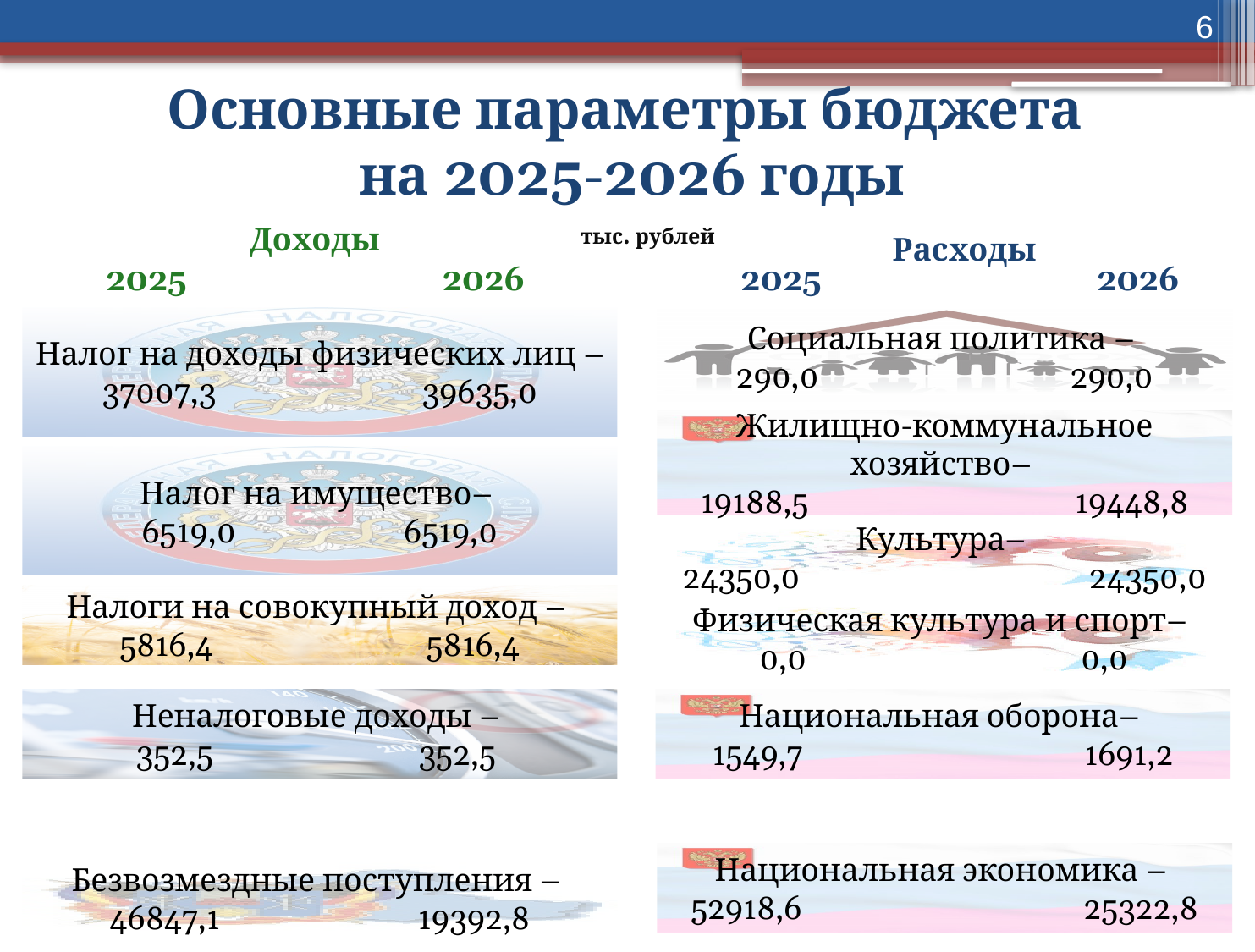

6
Основные параметры бюджета
на 2025-2026 годы

Доходы
тыс. рублей
Расходы
2025
2026
2025
2026
Налог на доходы физических лиц – 37007,3                           39635,0
Социальная политика –
290,0                                 290,0
Жилищно-коммунальное хозяйство–
19188,5                                   19448,8
Налог на имущество–
6519,0                      6519,0
Культура–
24350,0                                      24350,0
Налоги на совокупный доход –
5816,4                            5816,4
Физическая культура и спорт–
0,0                                    0,0
Национальная оборона–
1549,7                                     1691,2
Неналоговые доходы –
352,5                           352,5
Национальная экономика –
52918,6                                     25322,8
Безвозмездные поступления –
46847,1                          19392,8